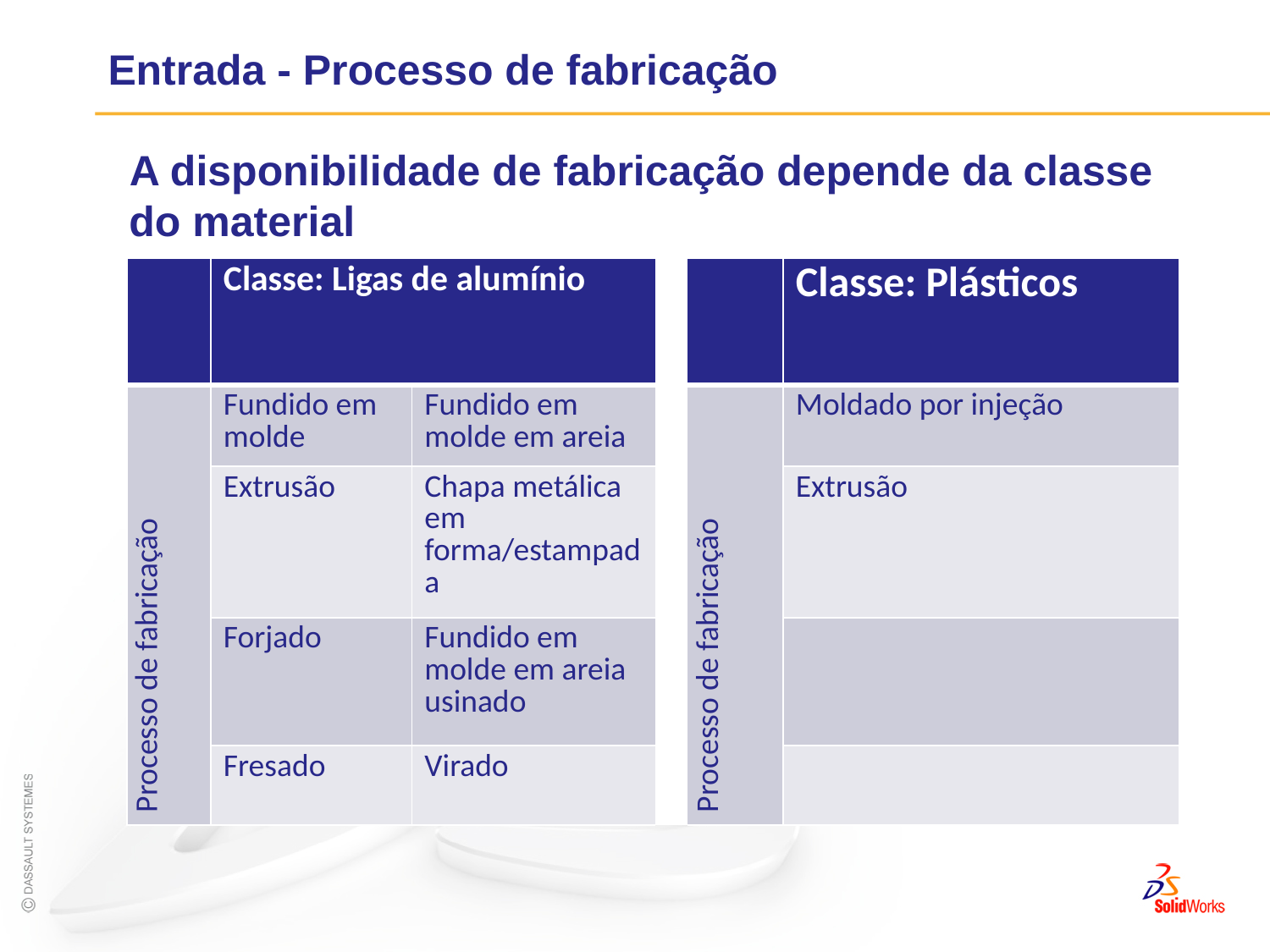

# Entrada - Processo de fabricação
A disponibilidade de fabricação depende da classe do material

|  | Classe: Ligas de alumínio |  |  |  | Classe: Plásticos |
| --- | --- | --- | --- | --- | --- |
| Processo de fabricação | Fundido em molde | Fundido em molde em areia |  | Processo de fabricação | Moldado por injeção |
|  | Extrusão | Chapa metálica em forma/estampada |  |  | Extrusão |
|  | Forjado | Fundido em molde em areia usinado |  |  |  |
|  | Fresado | Virado |  |  |  |